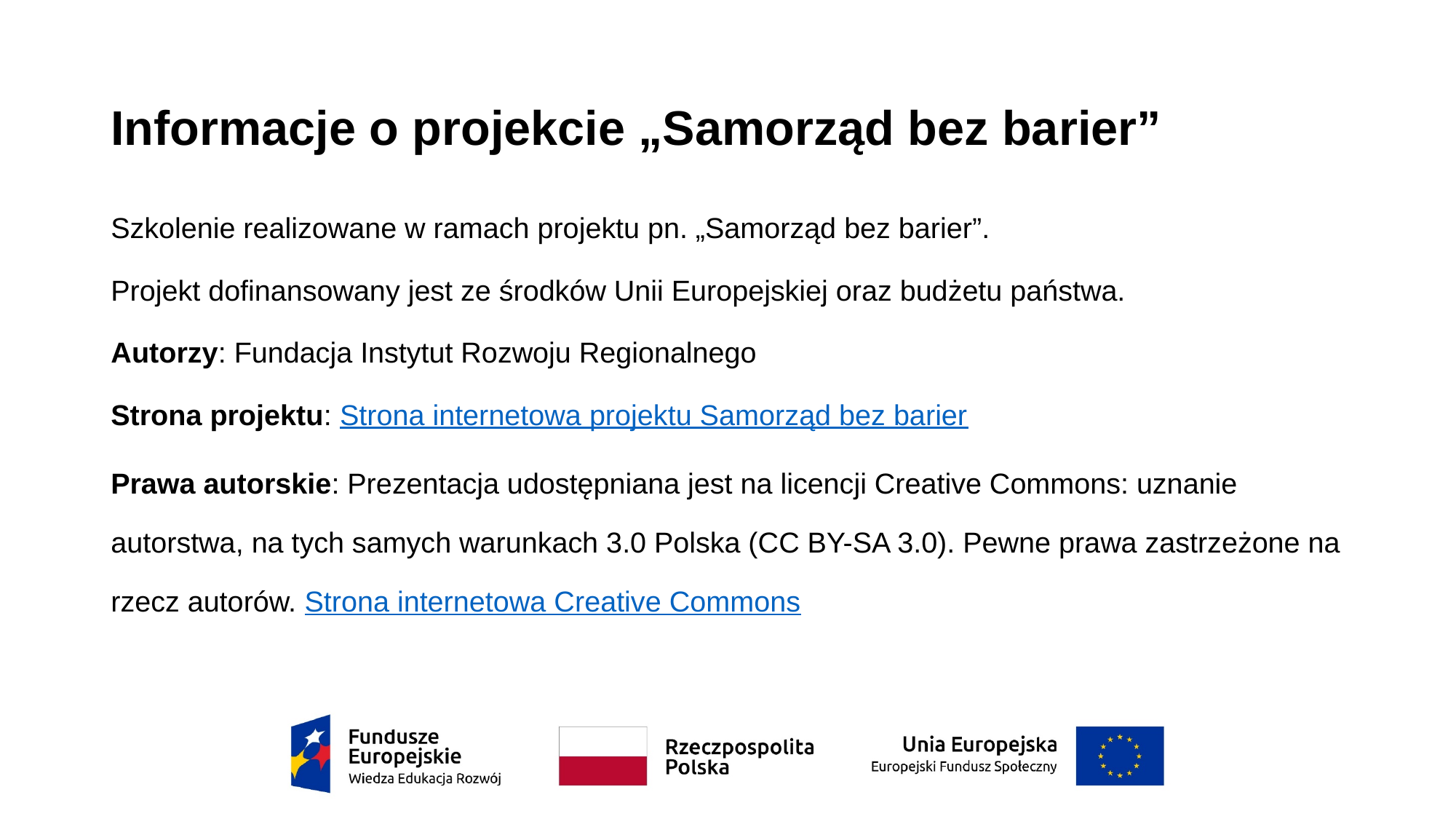

# Informacje o projekcie „Samorząd bez barier”
Szkolenie realizowane w ramach projektu pn. „Samorząd bez barier”.
Projekt dofinansowany jest ze środków Unii Europejskiej oraz budżetu państwa.
Autorzy: Fundacja Instytut Rozwoju Regionalnego
Strona projektu: Strona internetowa projektu Samorząd bez barier
Prawa autorskie: Prezentacja udostępniana jest na licencji Creative Commons: uznanie autorstwa, na tych samych warunkach 3.0 Polska (CC BY-SA 3.0). Pewne prawa zastrzeżone na rzecz autorów. Strona internetowa Creative Commons